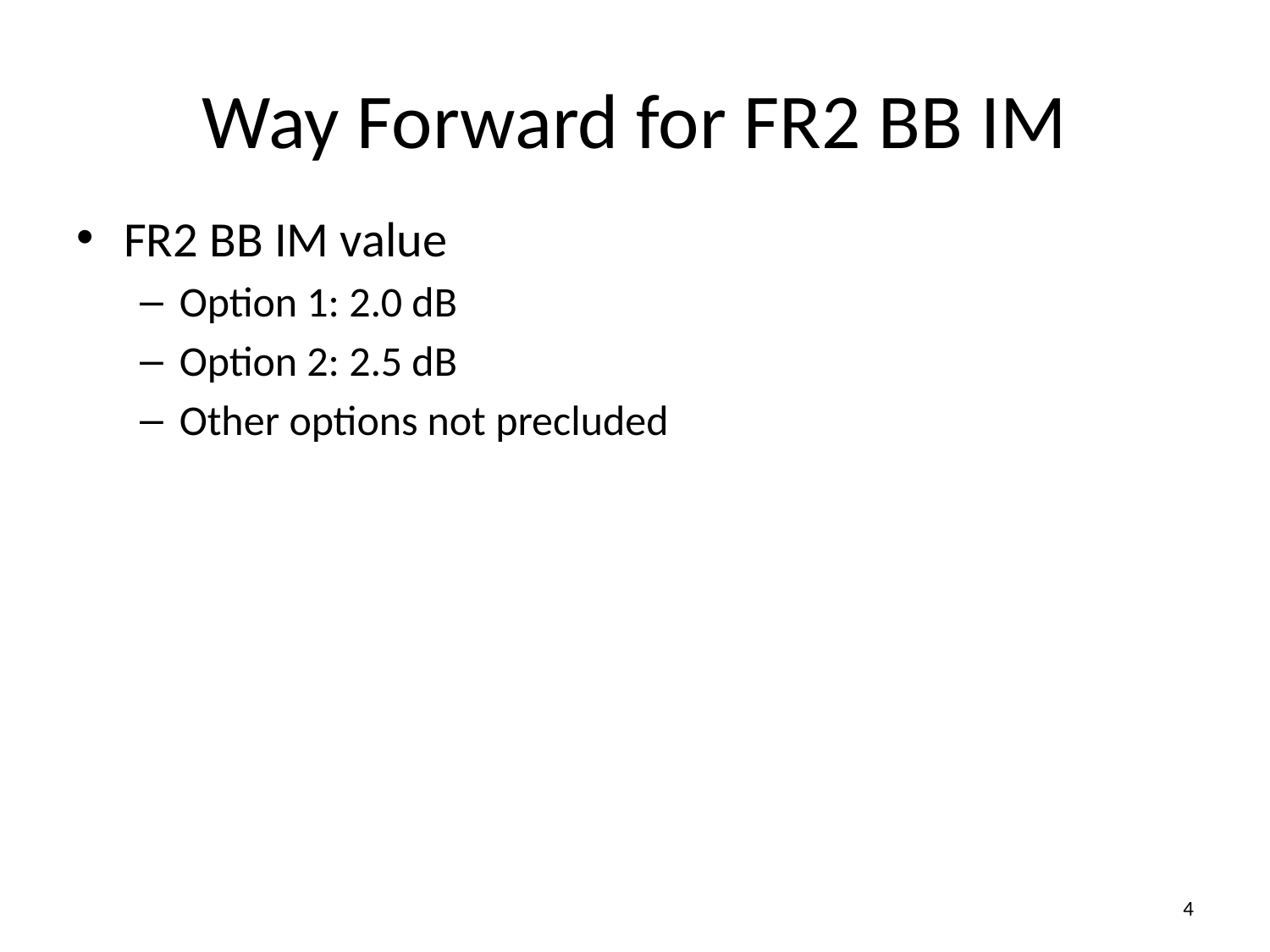

# Way Forward for FR2 BB IM
FR2 BB IM value
Option 1: 2.0 dB
Option 2: 2.5 dB
Other options not precluded

4